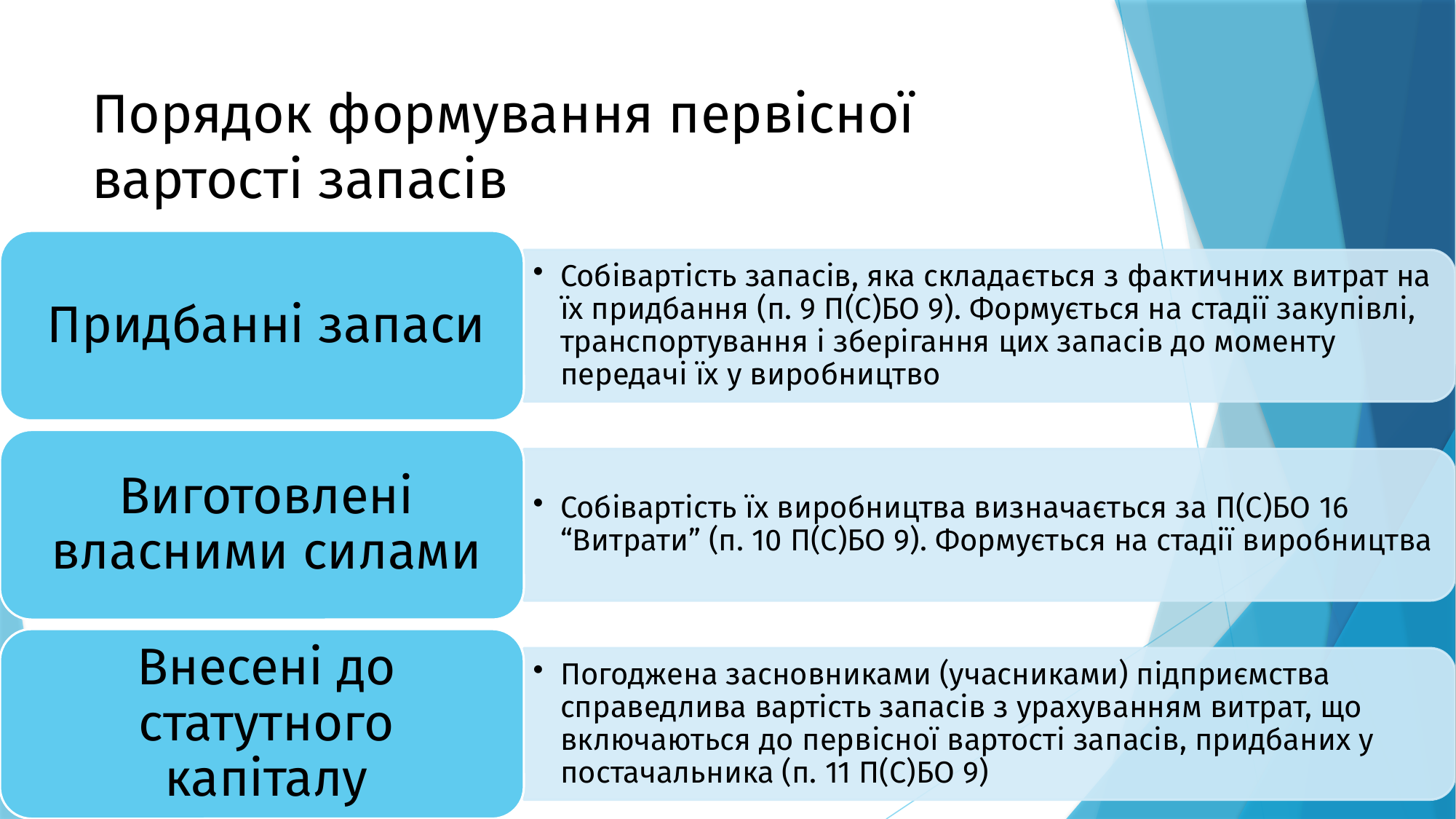

# Порядок формування первісної вартості запасів
Собівартість запасів, яка складається з фактичних витрат на їх придбання (п. 9 П(С)БО 9). Формується на стадії закупівлі, транспортування і зберігання цих запасів до моменту передачі їх у виробництво
Придбанні запаси
Собівартість їх виробництва визначається за П(С)БО 16 “Витрати” (п. 10 П(С)БО 9). Формується на стадії виробництва
Виготовлені власними силами
Погоджена засновниками (учасниками) підприємства справедлива вартість запасів з урахуванням витрат, що включаються до первісної вартості запасів, придбаних у постачальника (п. 11 П(С)БО 9)
Внесені до статутного капіталу